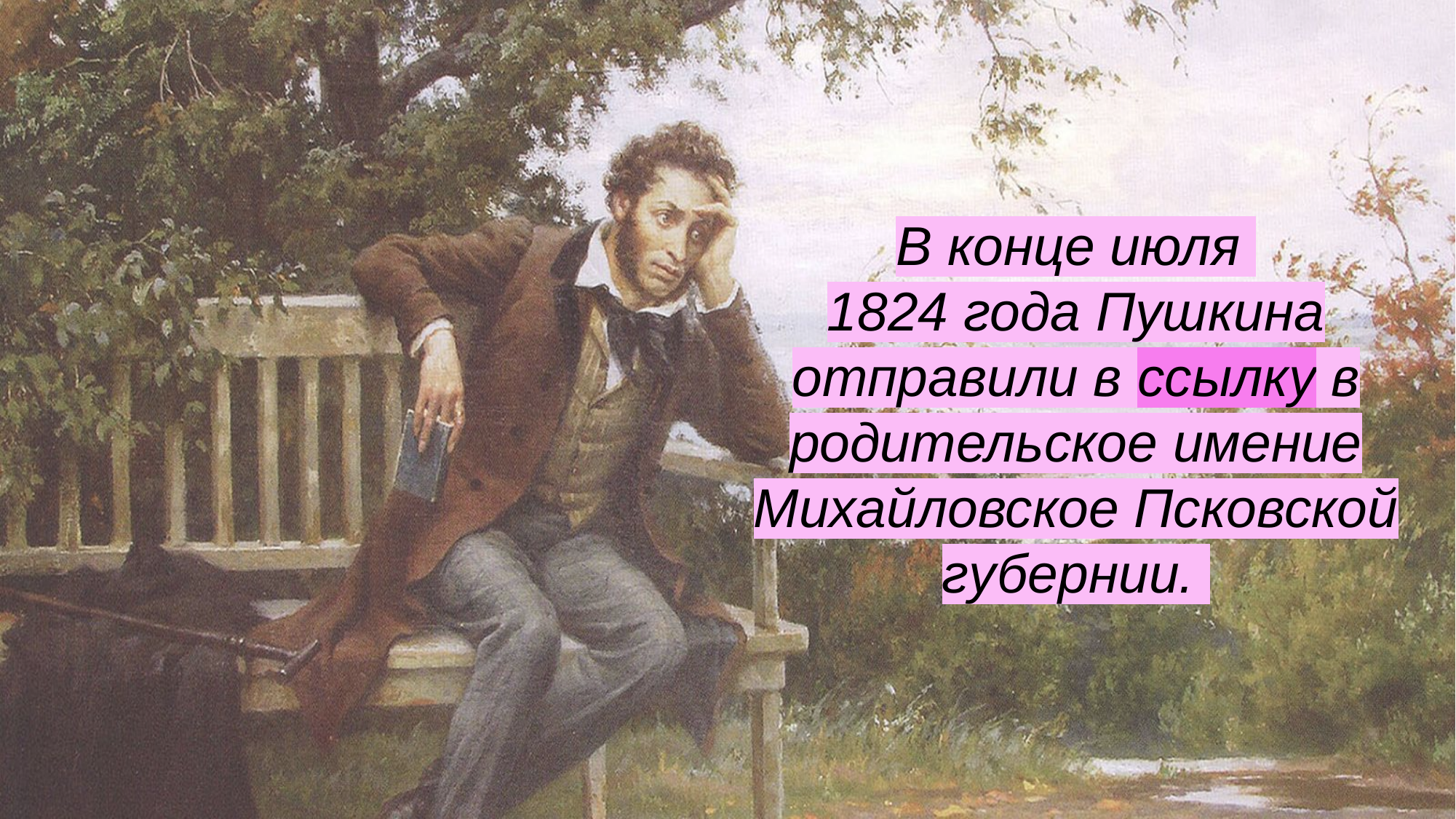

В конце июля
1824 года Пушкина отправили в ссылку в родительское имение Михайловское Псковской губернии.